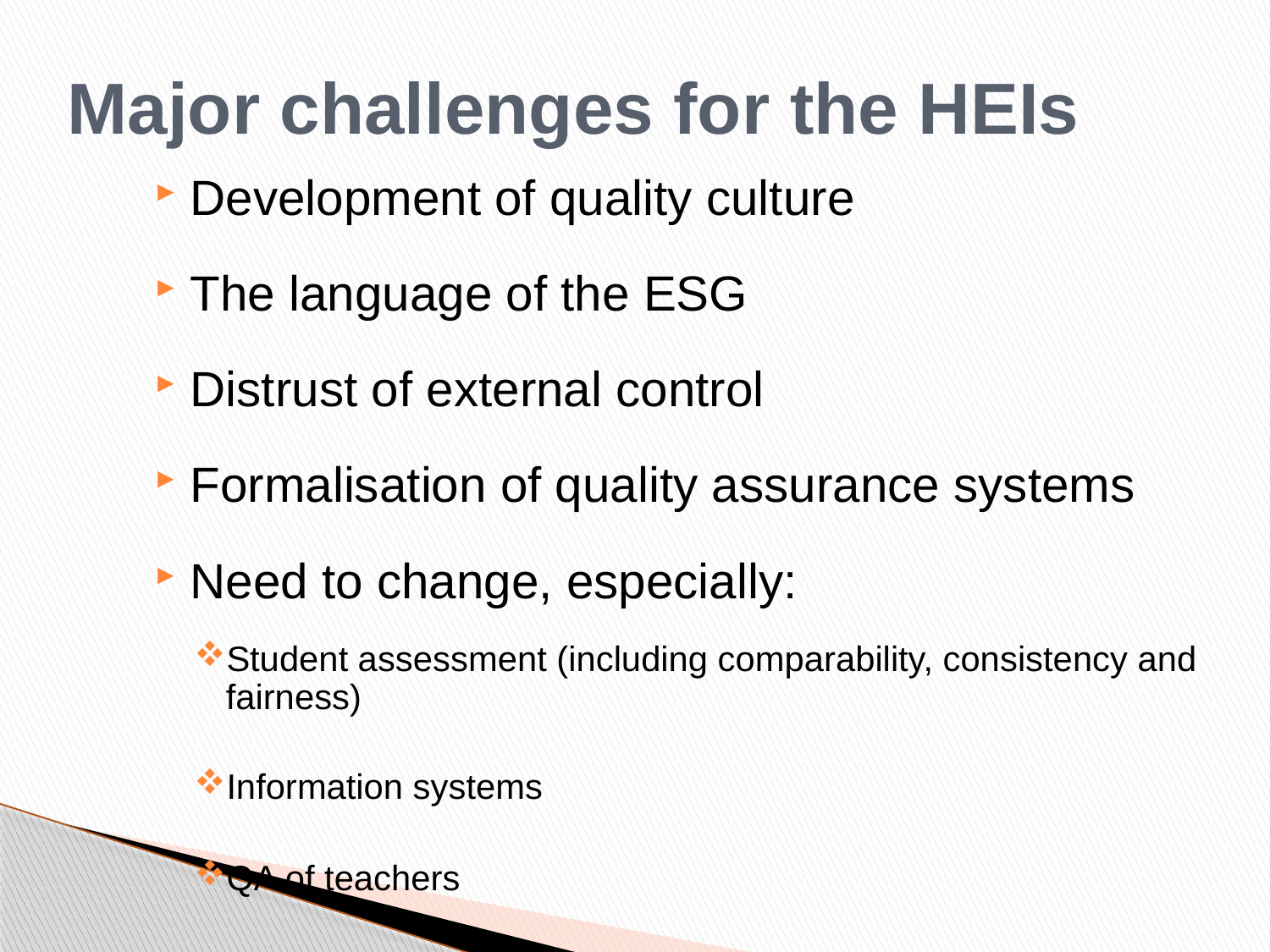

# Major challenges for the HEIs
Development of quality culture

The language of the ESG

Distrust of external control

Formalisation of quality assurance systems

Need to change, especially:

Student assessment (including comparability, consistency and fairness)

Information systems

QA of teachers